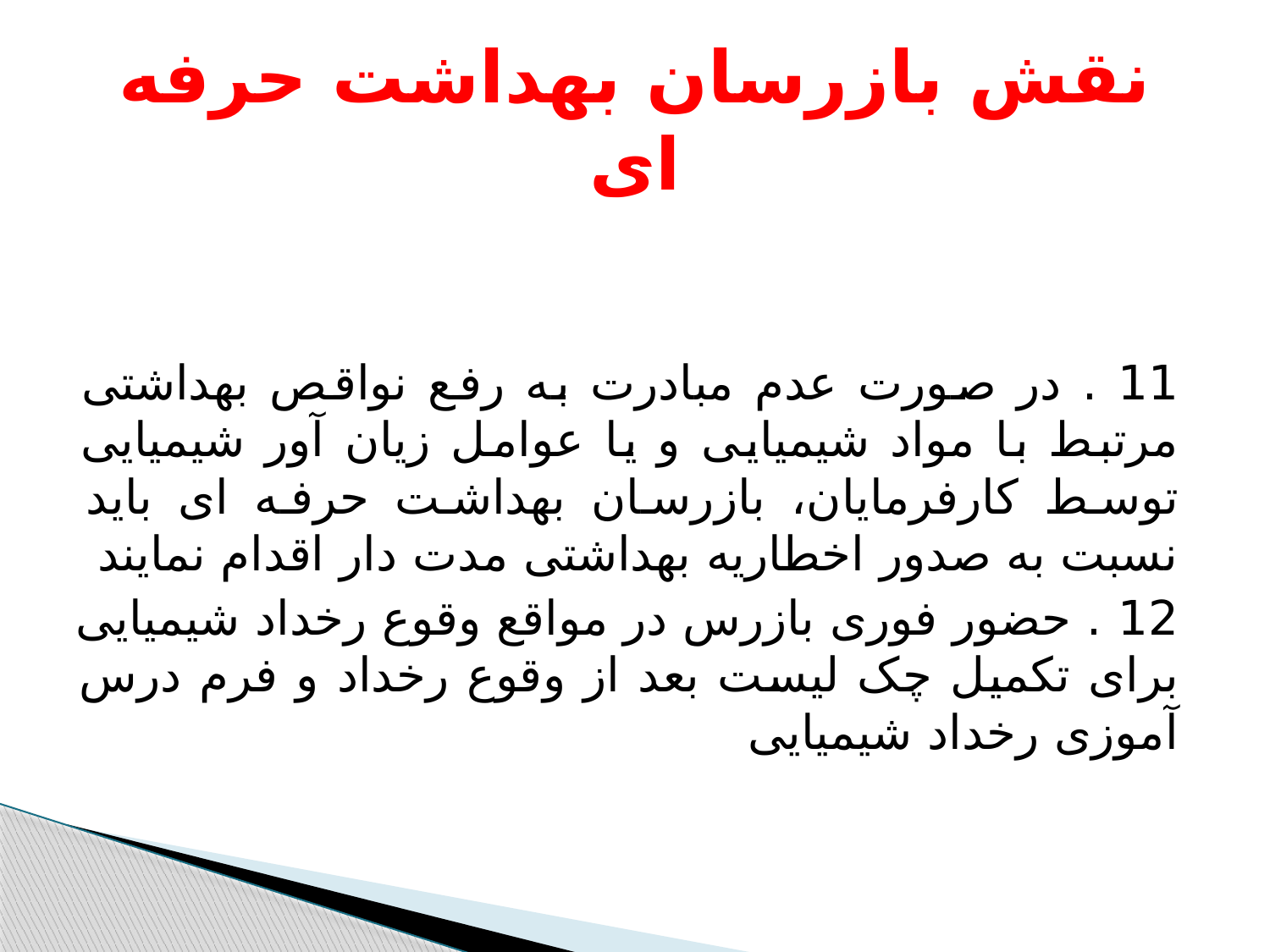

# نقش بازرسان بهداشت حرفه ای
11 . در صورت عدم مبادرت به رفع نواقص بهداشتی مرتبط با مواد شیمیایی و یا عوامل زیان آور شیمیایی توسط کارفرمایان، بازرسان بهداشت حرفه ای باید نسبت به صدور اخطاریه بهداشتی مدت دار اقدام نمایند
12 . حضور فوری بازرس در مواقع وقوع رخداد شیمیایی برای تکمیل چک لیست بعد از وقوع رخداد و فرم درس آموزی رخداد شیمیایی